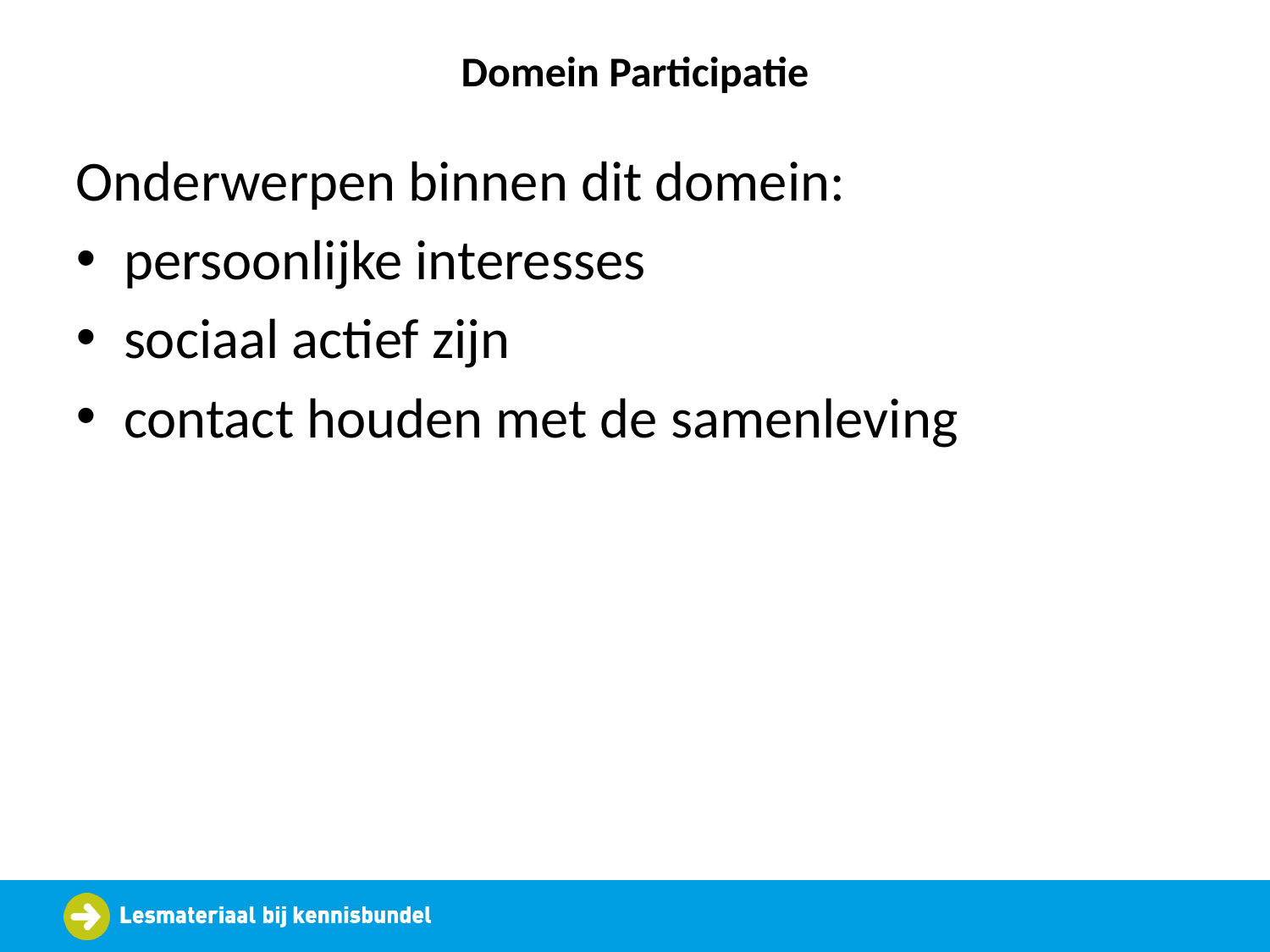

# Domein Participatie
Onderwerpen binnen dit domein:
persoonlijke interesses
sociaal actief zijn
contact houden met de samenleving